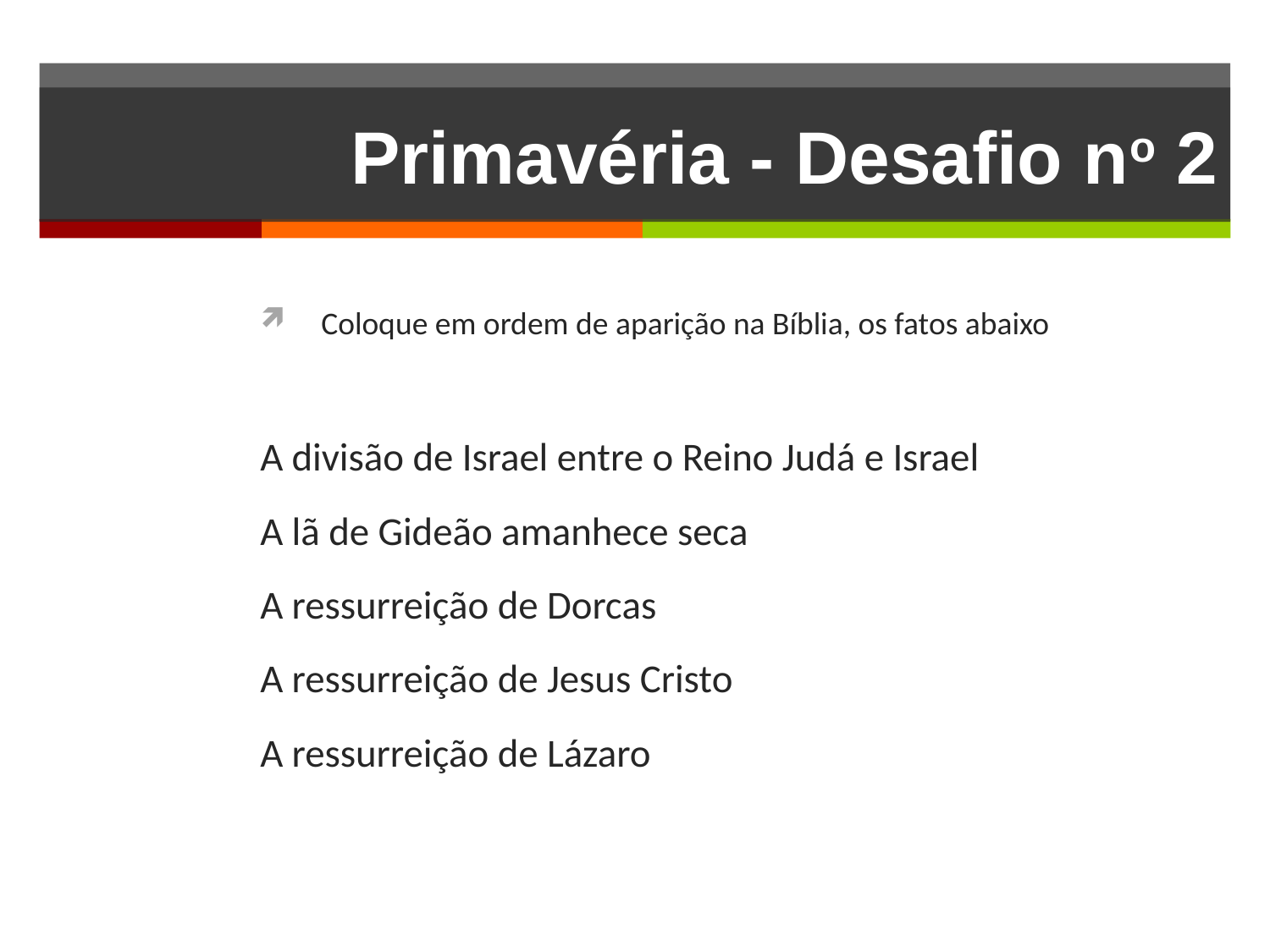

# Primavéria - Desafio no 2
Coloque em ordem de aparição na Bíblia, os fatos abaixo

A divisão de Israel entre o Reino Judá e Israel
A lã de Gideão amanhece seca
A ressurreição de Dorcas
A ressurreição de Jesus Cristo
A ressurreição de Lázaro